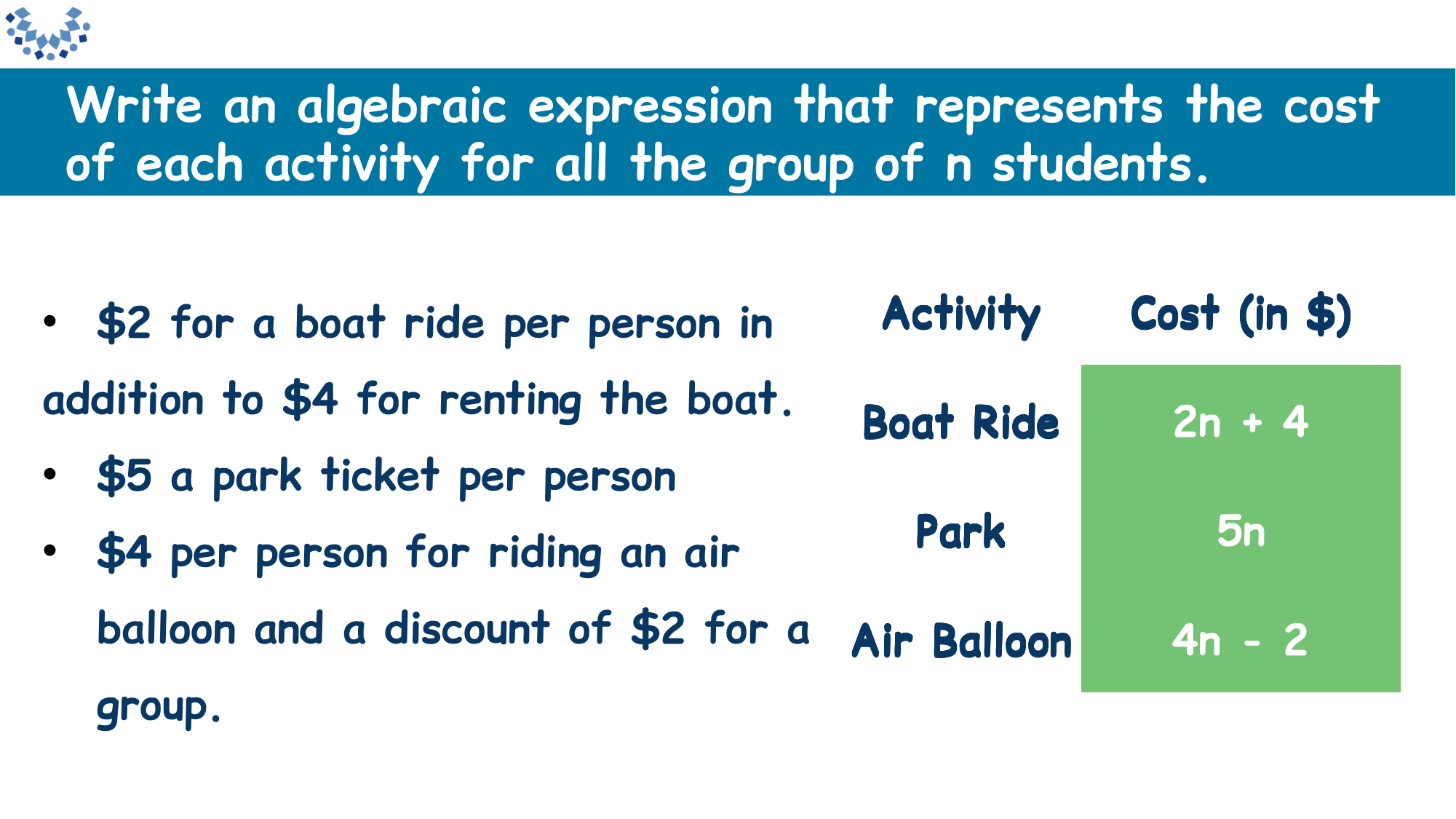

Write an algebraic expression that represents the cost of each activity for all the group of n students.
| Activity | Cost (in $) |
| --- | --- |
| Boat Ride | 2n + 4 |
| Park | 5n |
| Air Balloon | 4n - 2 |
| Activity | Cost (in $) |
| --- | --- |
| Boat Ride | 2n + 4 |
| Park | 5n |
| Air Balloon | 4n - 2 |
| Activity | Cost (in $) |
| --- | --- |
| Boat Ride | 2n + 4 |
| Park | 5n |
| Air Balloon | 4n - 2 |
| Activity | Cost (in $) |
| --- | --- |
| Boat Ride | 2n + 4 |
| Park | 5n |
| Air Balloon | 4n - 2 |
$2 for a boat ride per person in
addition to $4 for renting the boat.
$5 a park ticket per person
$4 per person for riding an air balloon and a discount of $2 for a group.